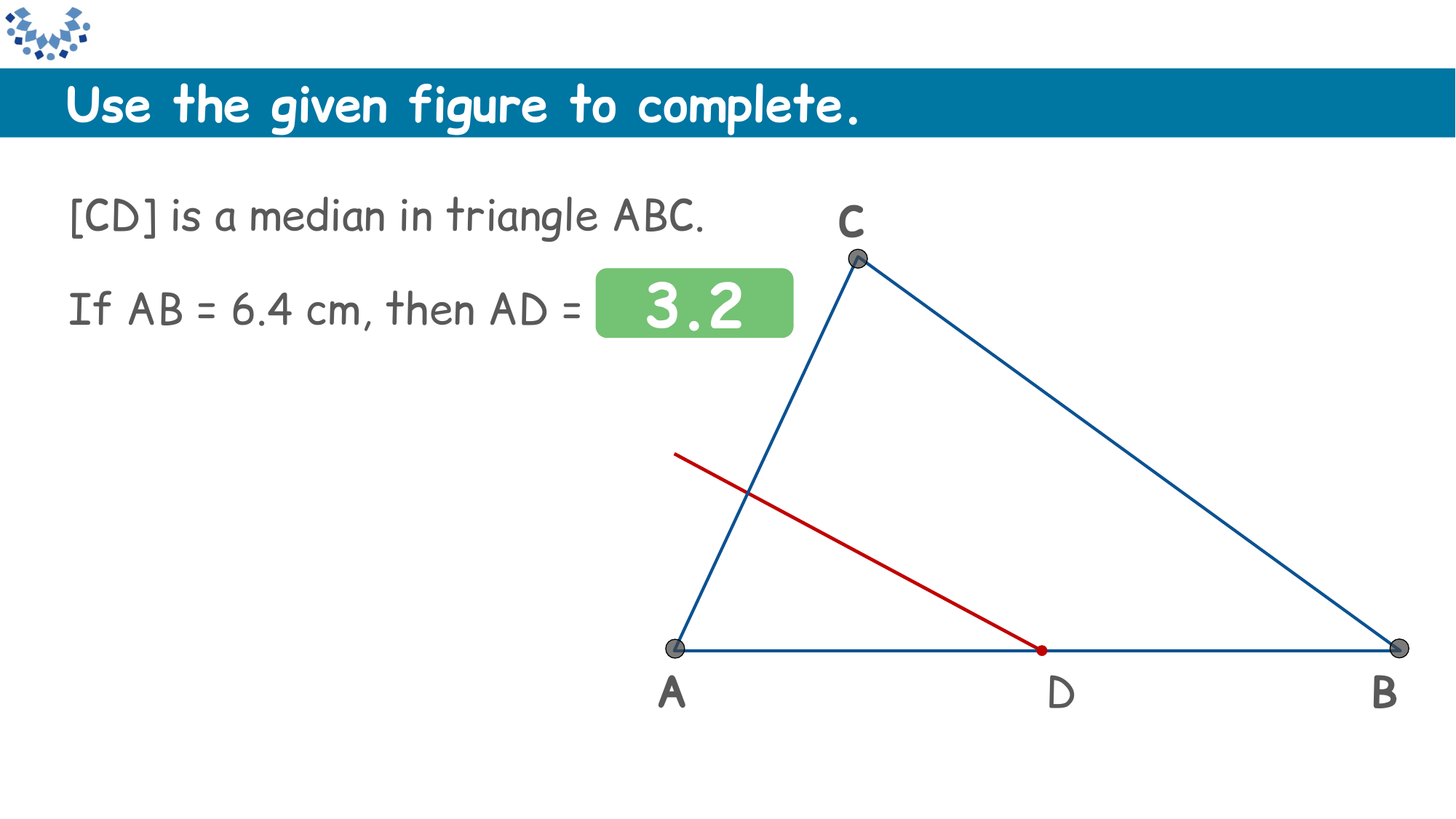

Use the given figure to complete.
[CD] is a median in triangle ABC.
If AB = 6.4 cm, then AD =

C

3.2

A
D
B